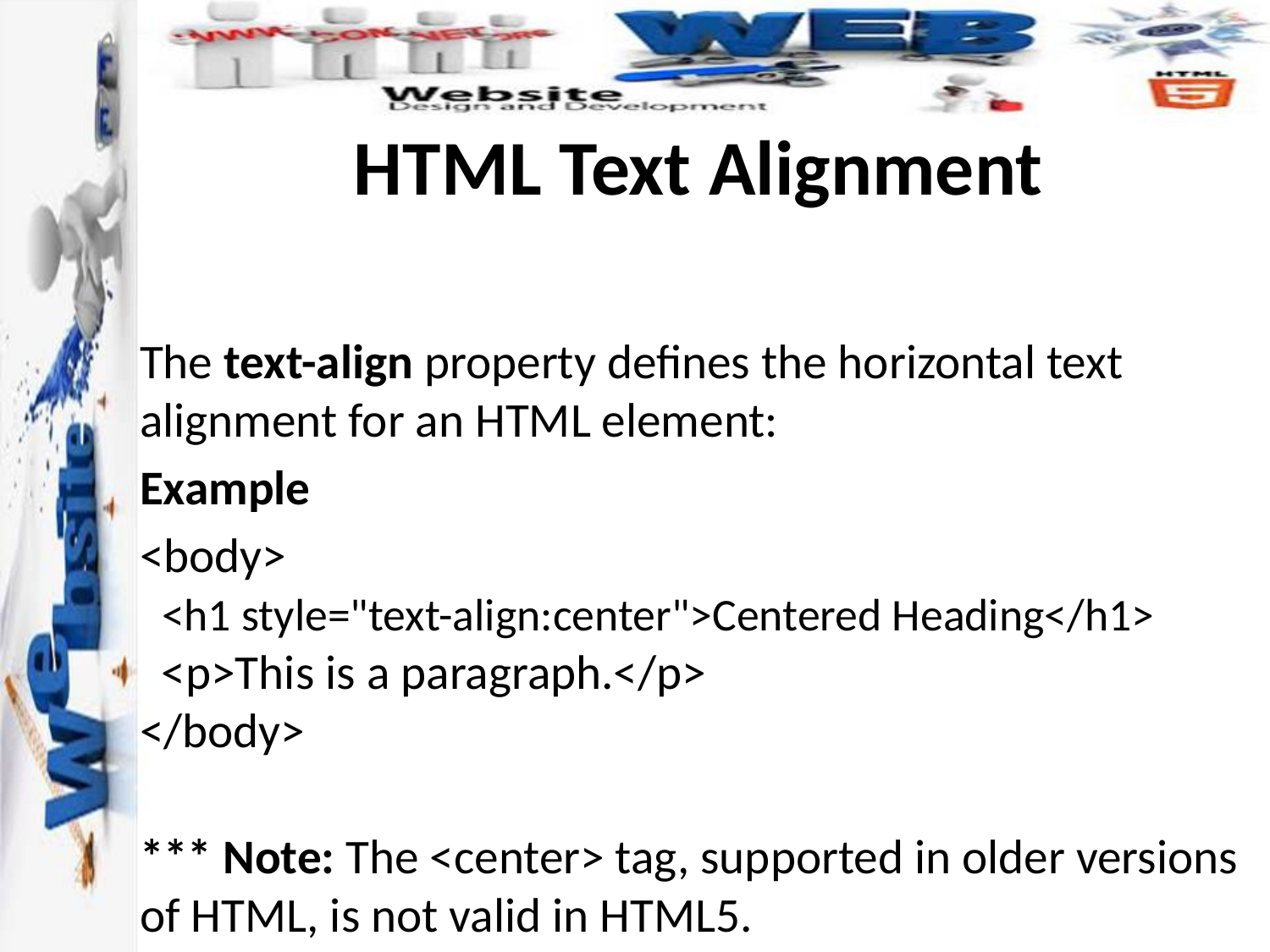

# HTML Text Alignment
The text-align property defines the horizontal text alignment for an HTML element:
Example
<body>
  <h1 style="text-align:center">Centered Heading</h1>
  <p>This is a paragraph.</p>
</body>
*** Note: The <center> tag, supported in older versions of HTML, is not valid in HTML5.